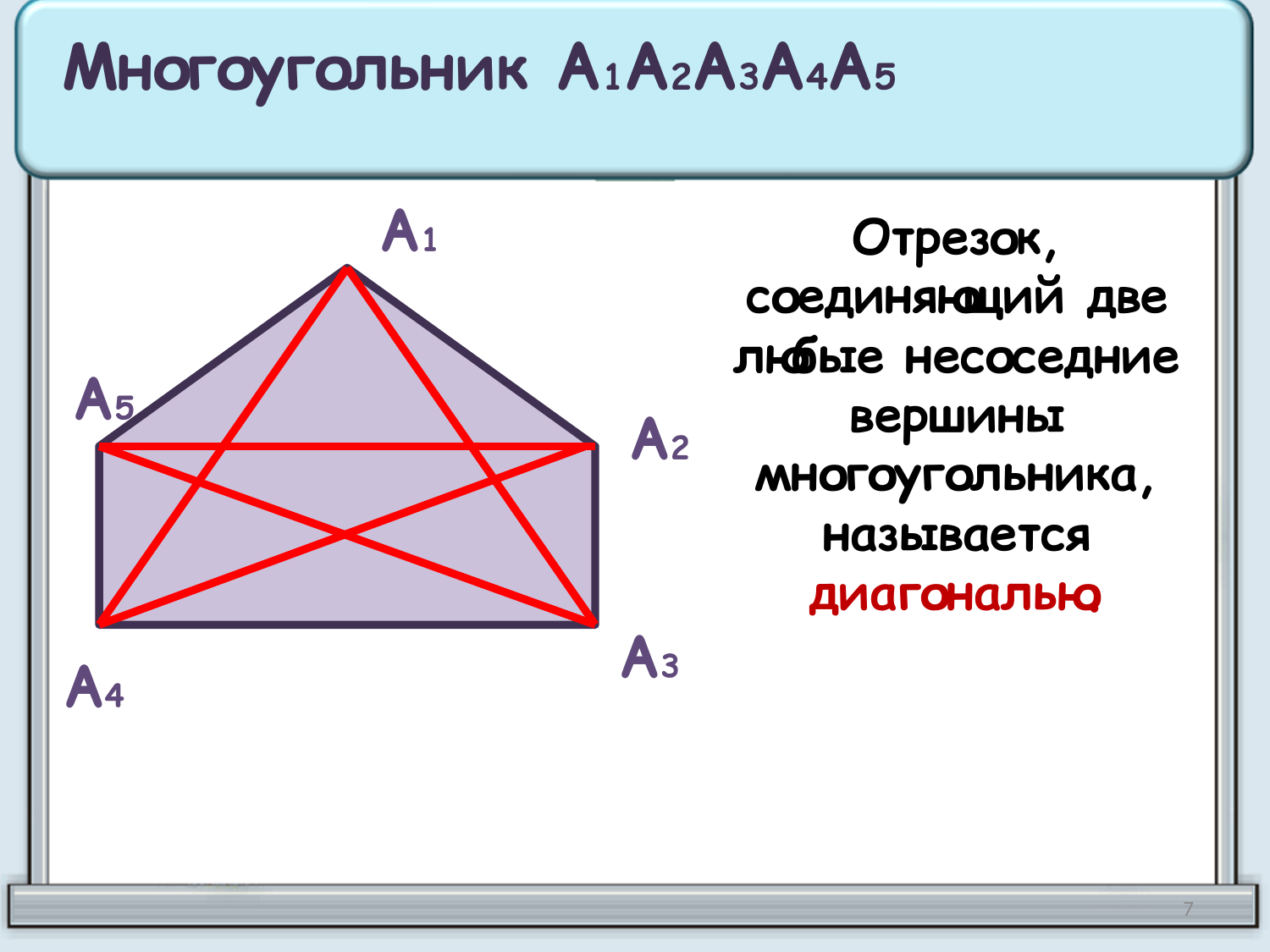

Многоугольник А1А2А3А4А5
А1

Отрезок, соединяющий две любые несоседние вершины многоугольника, называется диагональю.
А5
А2
А3
А4
7